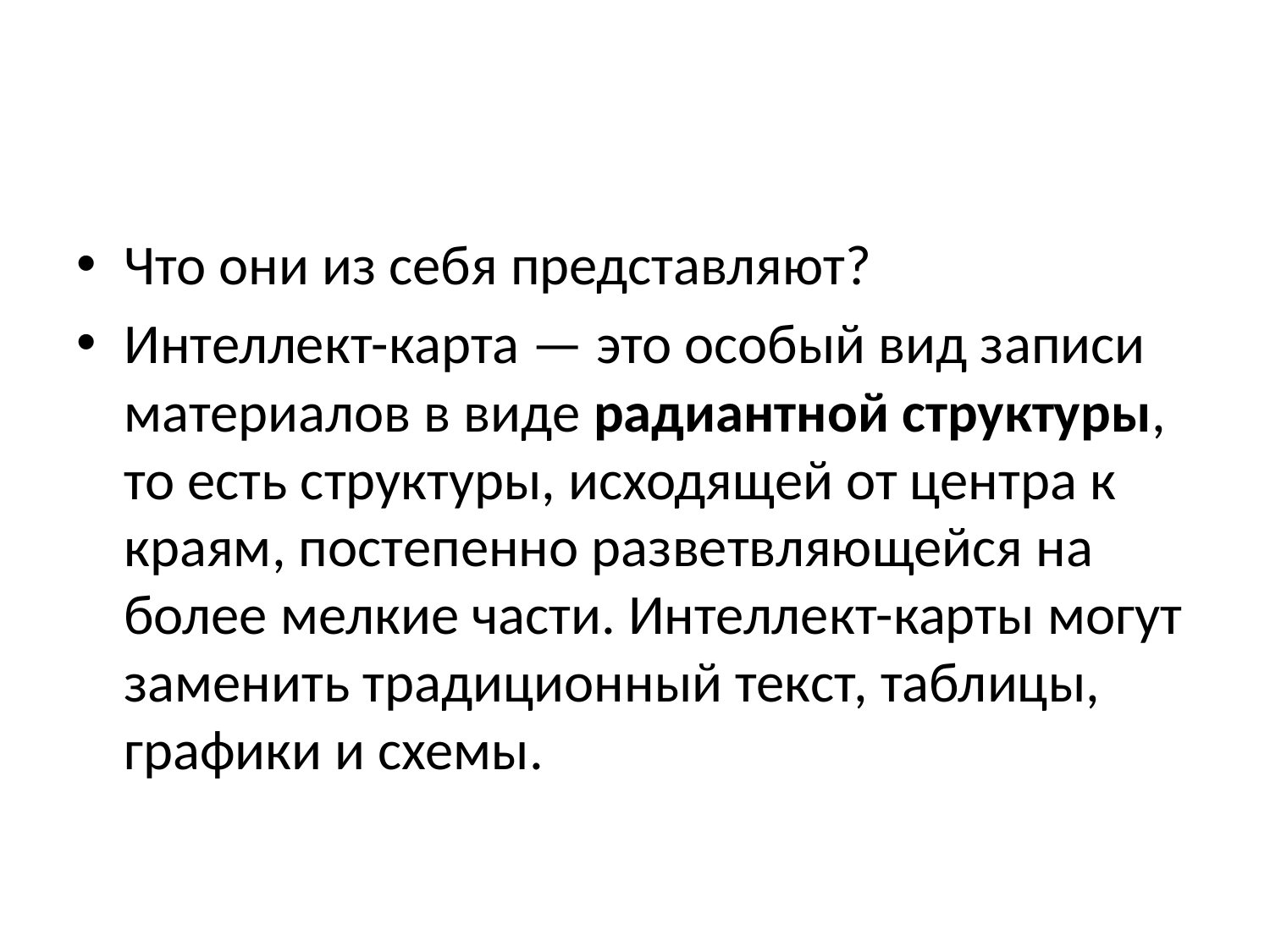

#
Что они из себя представляют?
Интеллект-карта — это особый вид записи материалов в виде радиантной структуры, то есть структуры, исходящей от центра к краям, постепенно разветвляющейся на более мелкие части. Интеллект-карты могут заменить традиционный текст, таблицы, графики и схемы.